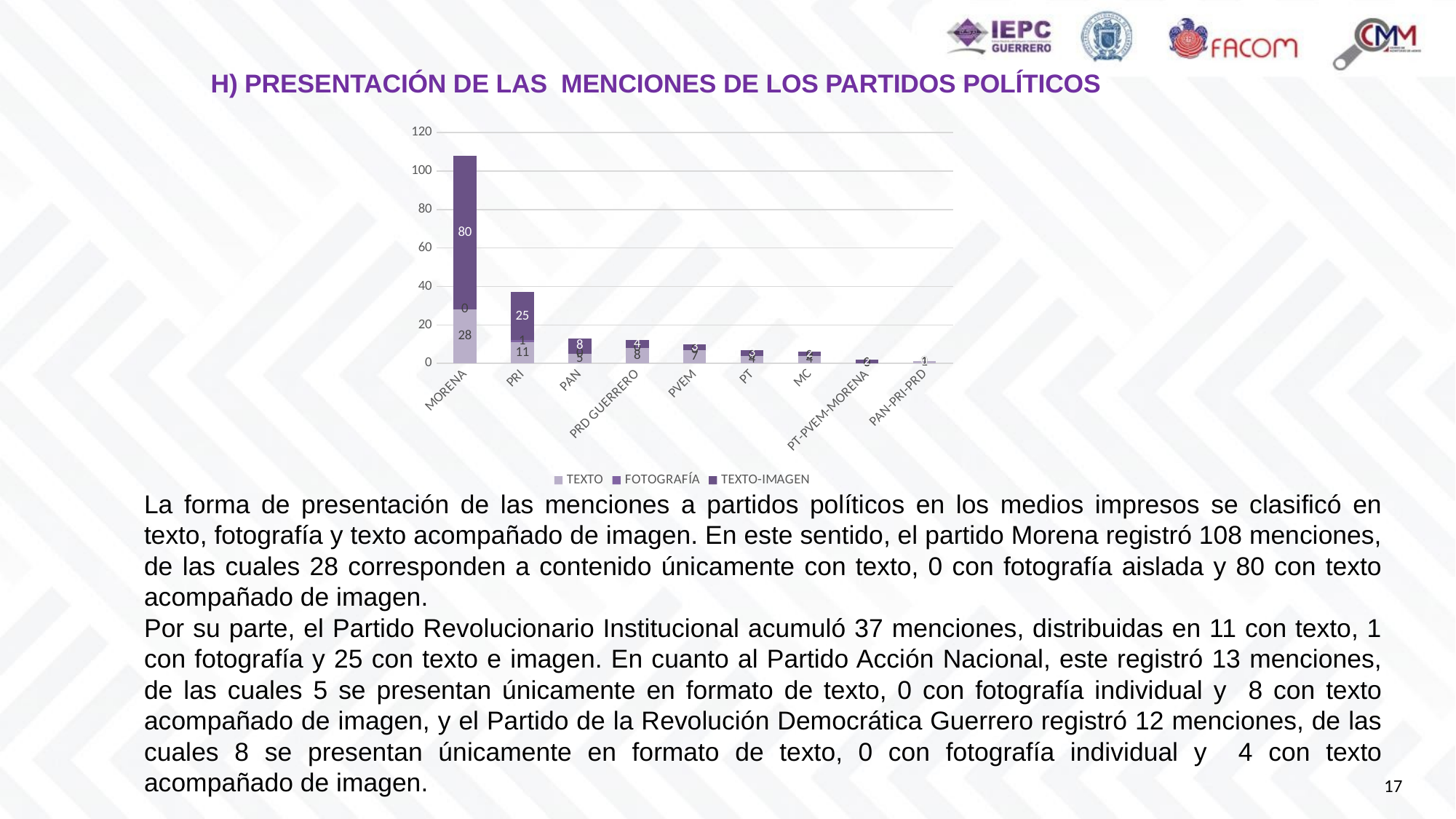

H) PRESENTACIÓN DE LAS  MENCIONES DE LOS PARTIDOS POLÍTICOS

### Chart

| Category | TEXTO | FOTOGRAFÍA | TEXTO-IMAGEN |
|---|---|---|---|
| MORENA | 28.0 | 0.0 | 80.0 |
| PRI | 11.0 | 1.0 | 25.0 |
| PAN | 5.0 | 0.0 | 8.0 |
| PRD GUERRERO | 8.0 | 0.0 | 4.0 |
| PVEM | 7.0 | 0.0 | 3.0 |
| PT | 4.0 | 0.0 | 3.0 |
| MC | 4.0 | 0.0 | 2.0 |
| PT-PVEM-MORENA | 0.0 | 0.0 | 2.0 |
| PAN-PRI-PRD | 1.0 | 0.0 | 0.0 |
La forma de presentación de las menciones a partidos políticos en los medios impresos se clasificó en texto, fotografía y texto acompañado de imagen. En este sentido, el partido Morena registró 108 menciones, de las cuales 28 corresponden a contenido únicamente con texto, 0 con fotografía aislada y 80 con texto acompañado de imagen.
Por su parte, el Partido Revolucionario Institucional acumuló 37 menciones, distribuidas en 11 con texto, 1 con fotografía y 25 con texto e imagen. En cuanto al Partido Acción Nacional, este registró 13 menciones, de las cuales 5 se presentan únicamente en formato de texto, 0 con fotografía individual y  8 con texto acompañado de imagen, y el Partido de la Revolución Democrática Guerrero registró 12 menciones, de las cuales 8 se presentan únicamente en formato de texto, 0 con fotografía individual y  4 con texto acompañado de imagen.

17